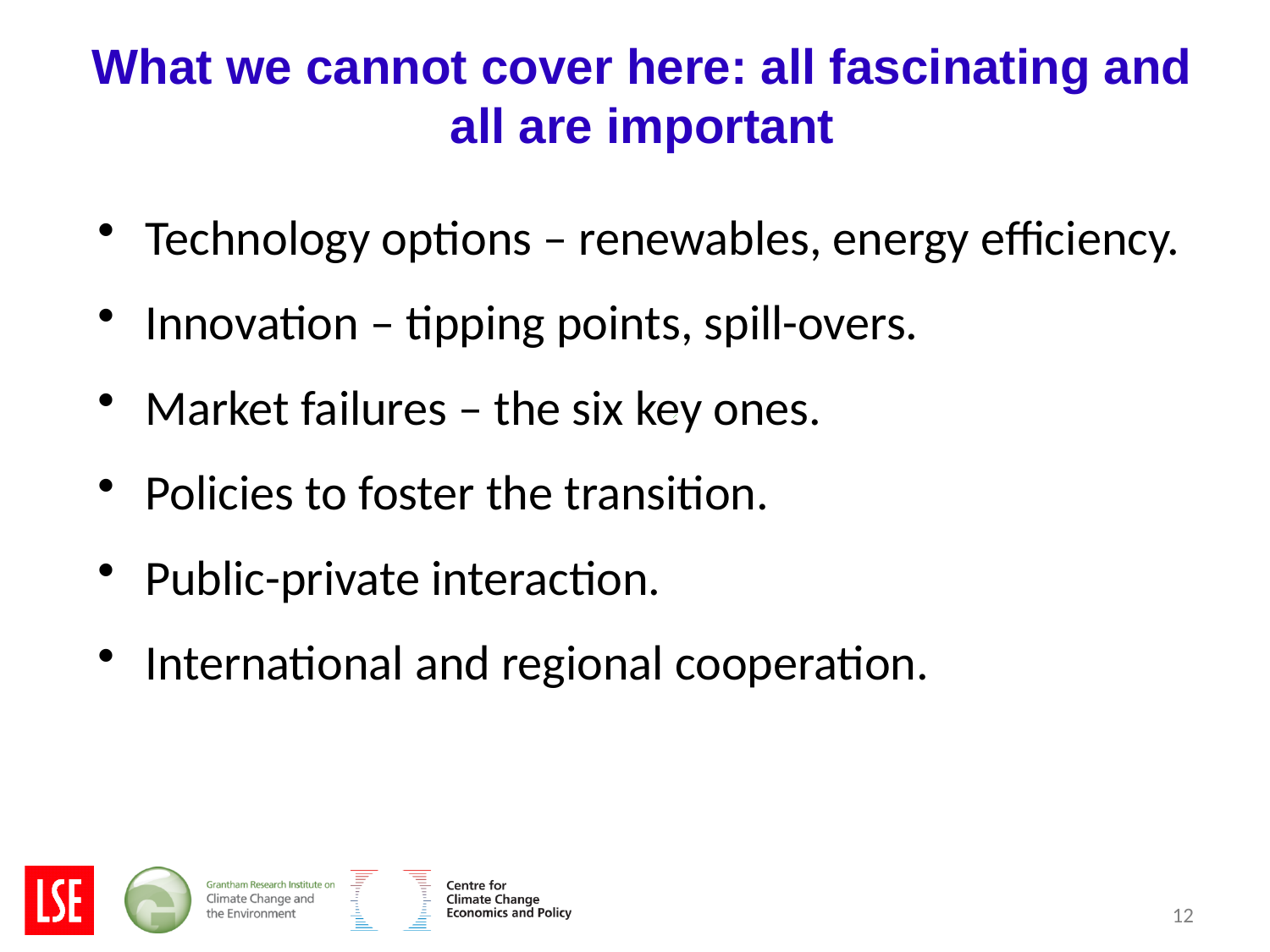

# What we cannot cover here: all fascinating and all are important
Technology options – renewables, energy efficiency.
Innovation – tipping points, spill-overs.
Market failures – the six key ones.
Policies to foster the transition.
Public-private interaction.
International and regional cooperation.